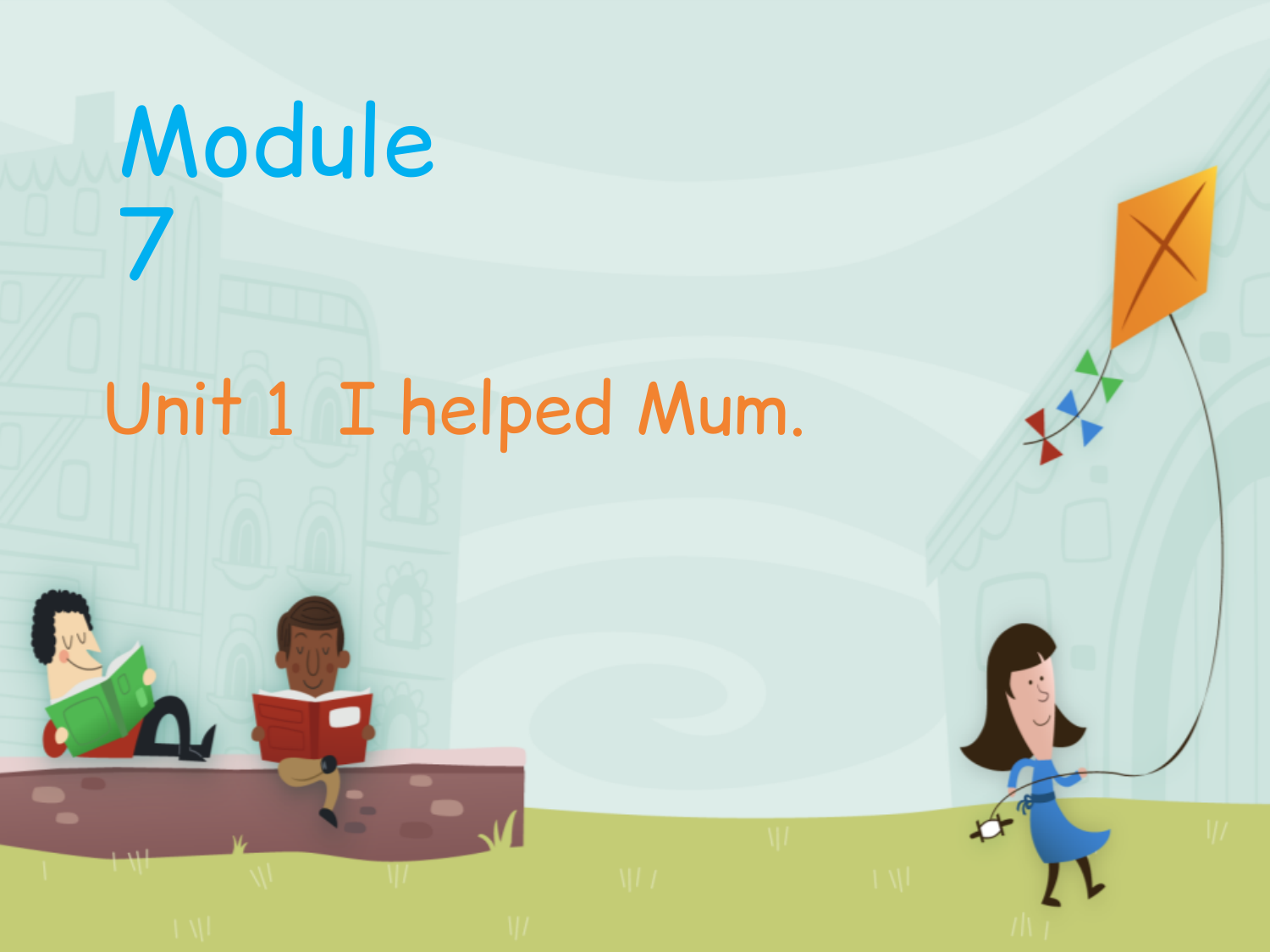

# Module 7
Unit 1  I helped Mum.